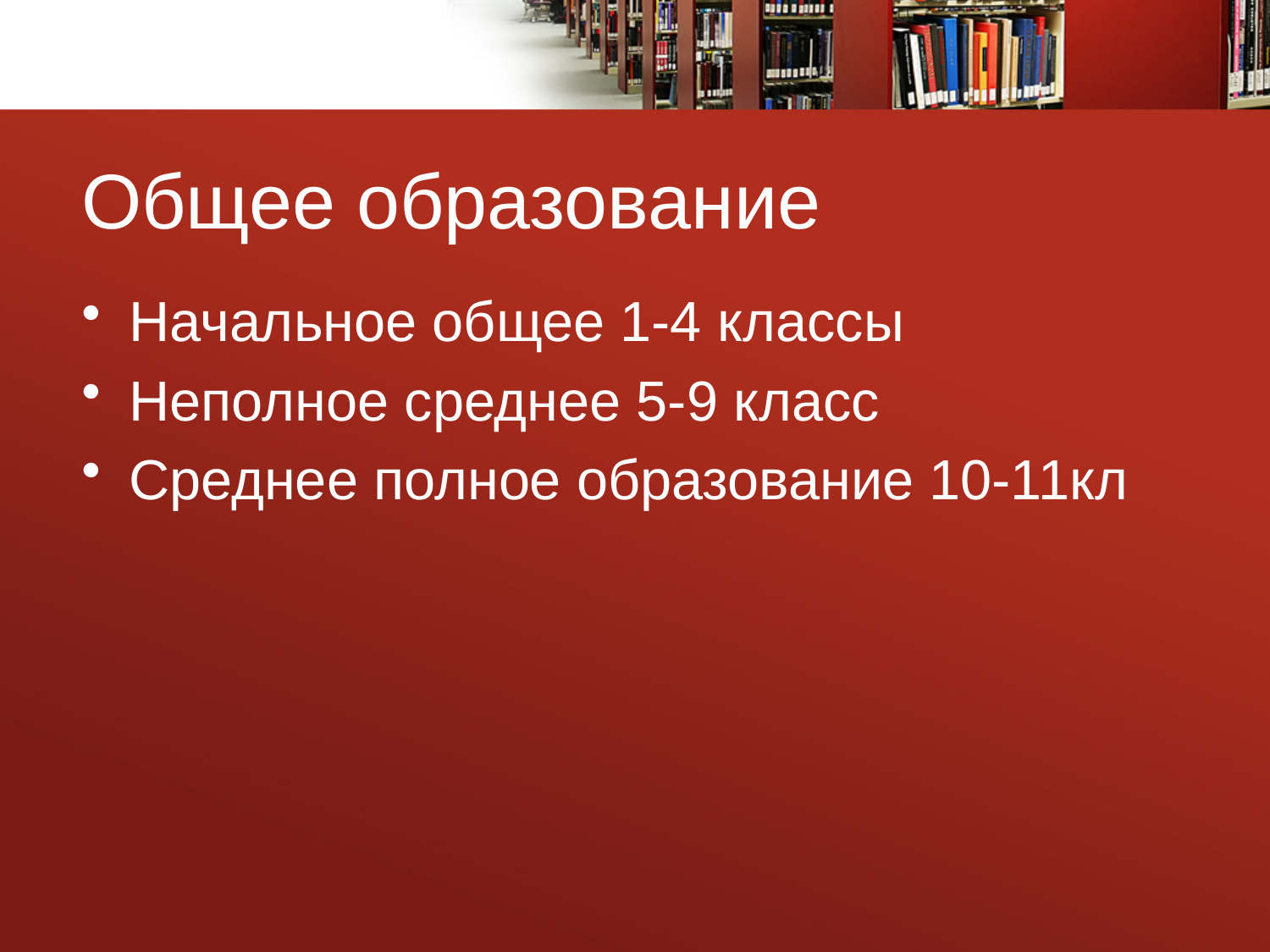

# Общее образование
Начальное общее 1-4 классы
Неполное среднее 5-9 класс
Среднее полное образование 10-11кл